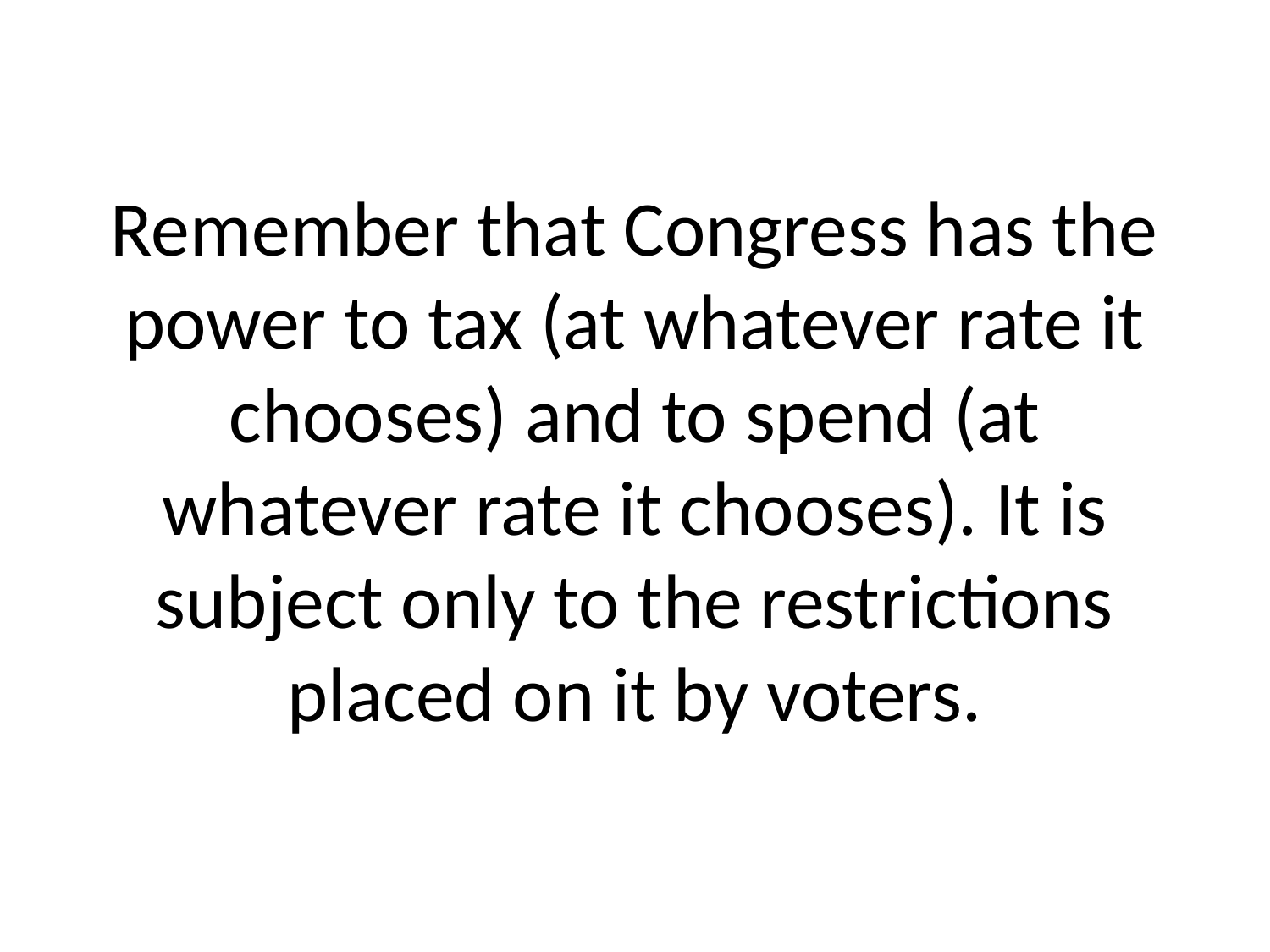

# Remember that Congress has the power to tax (at whatever rate it chooses) and to spend (at whatever rate it chooses). It is subject only to the restrictions placed on it by voters.